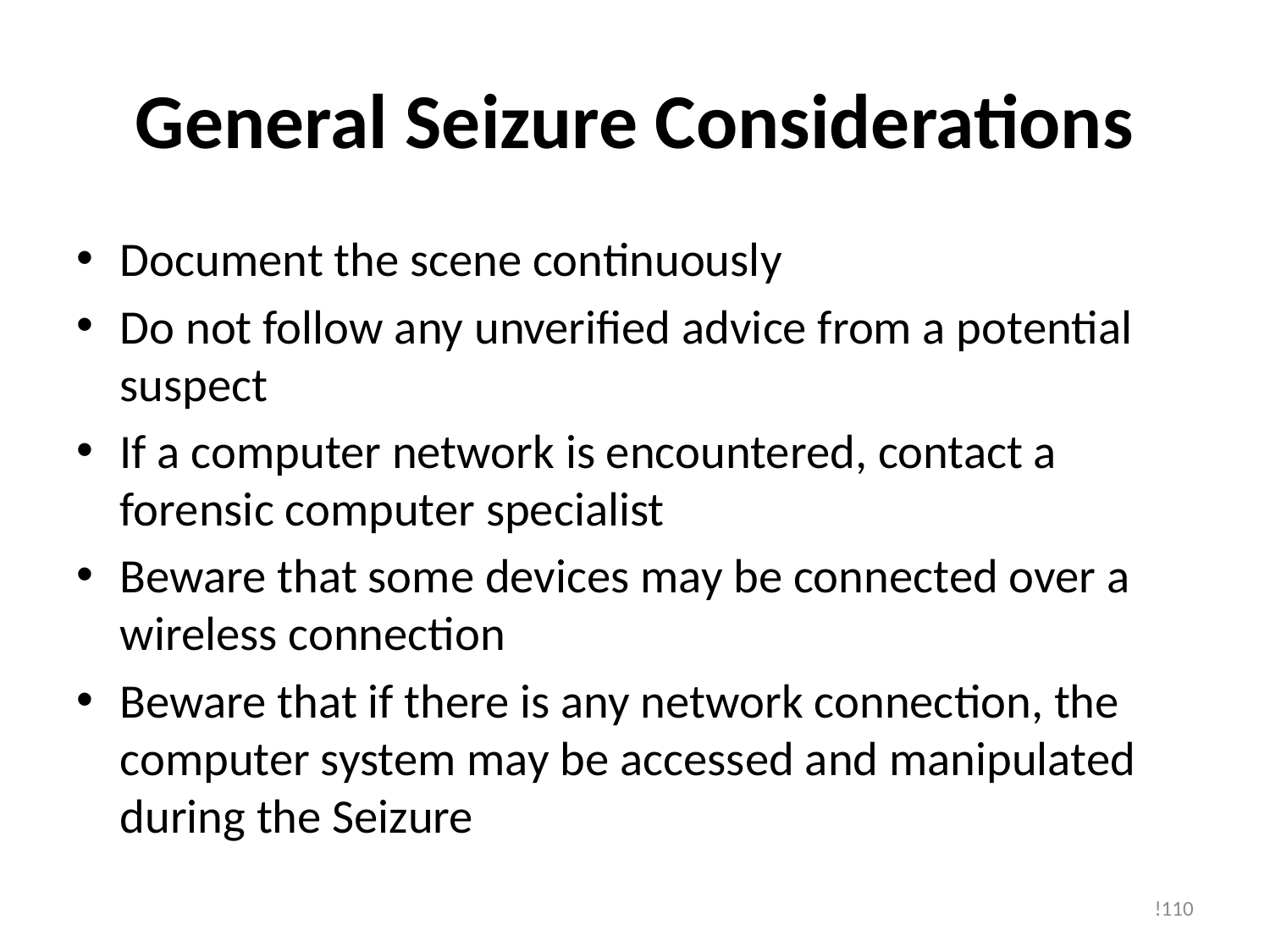

# General Seizure Considerations
Document the scene continuously
Do not follow any unverified advice from a potential suspect
If a computer network is encountered, contact a forensic computer specialist
Beware that some devices may be connected over a wireless connection
Beware that if there is any network connection, the computer system may be accessed and manipulated during the Seizure
!110